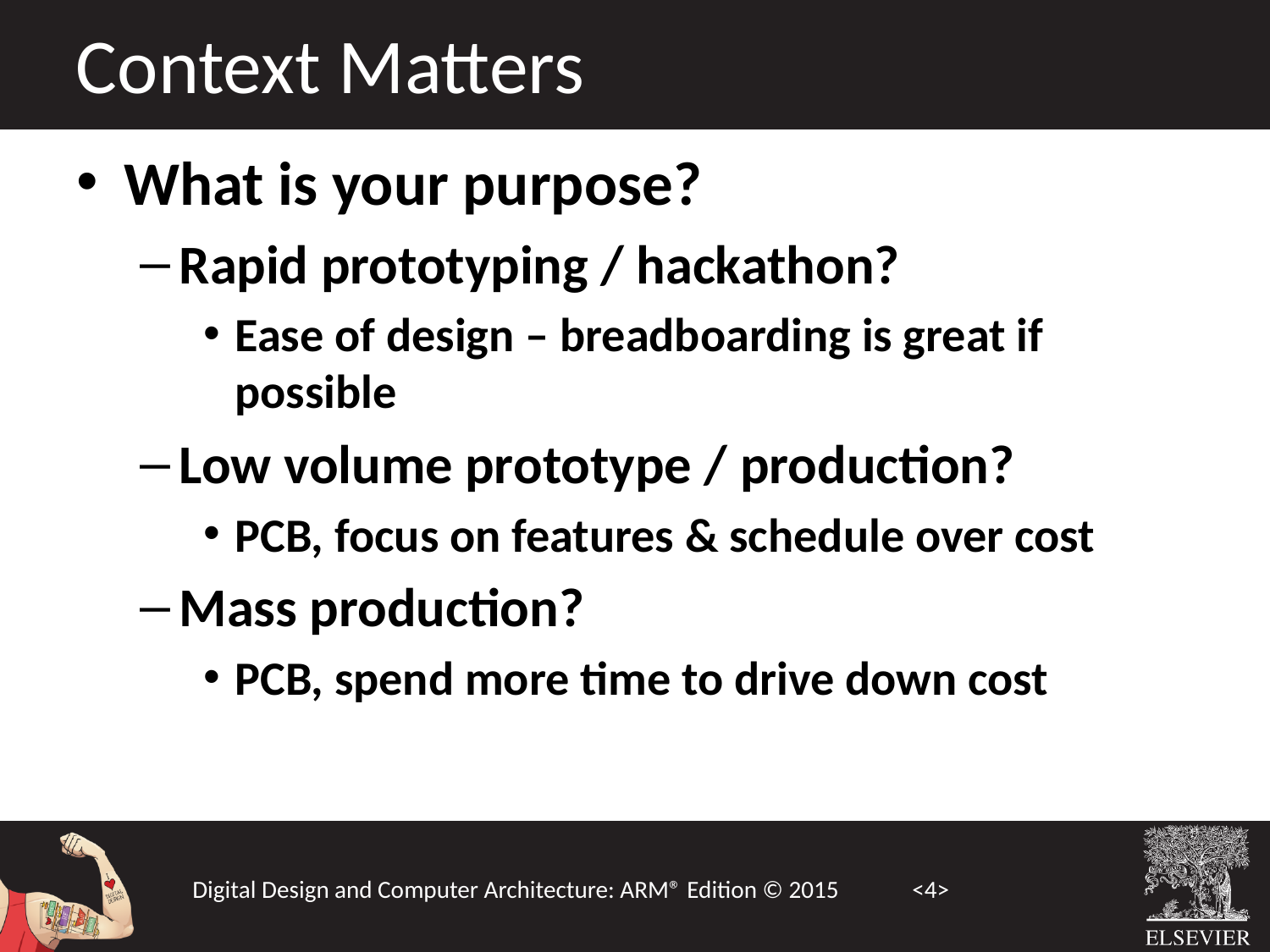

Context Matters
What is your purpose?
Rapid prototyping / hackathon?
Ease of design – breadboarding is great if possible
Low volume prototype / production?
PCB, focus on features & schedule over cost
Mass production?
PCB, spend more time to drive down cost